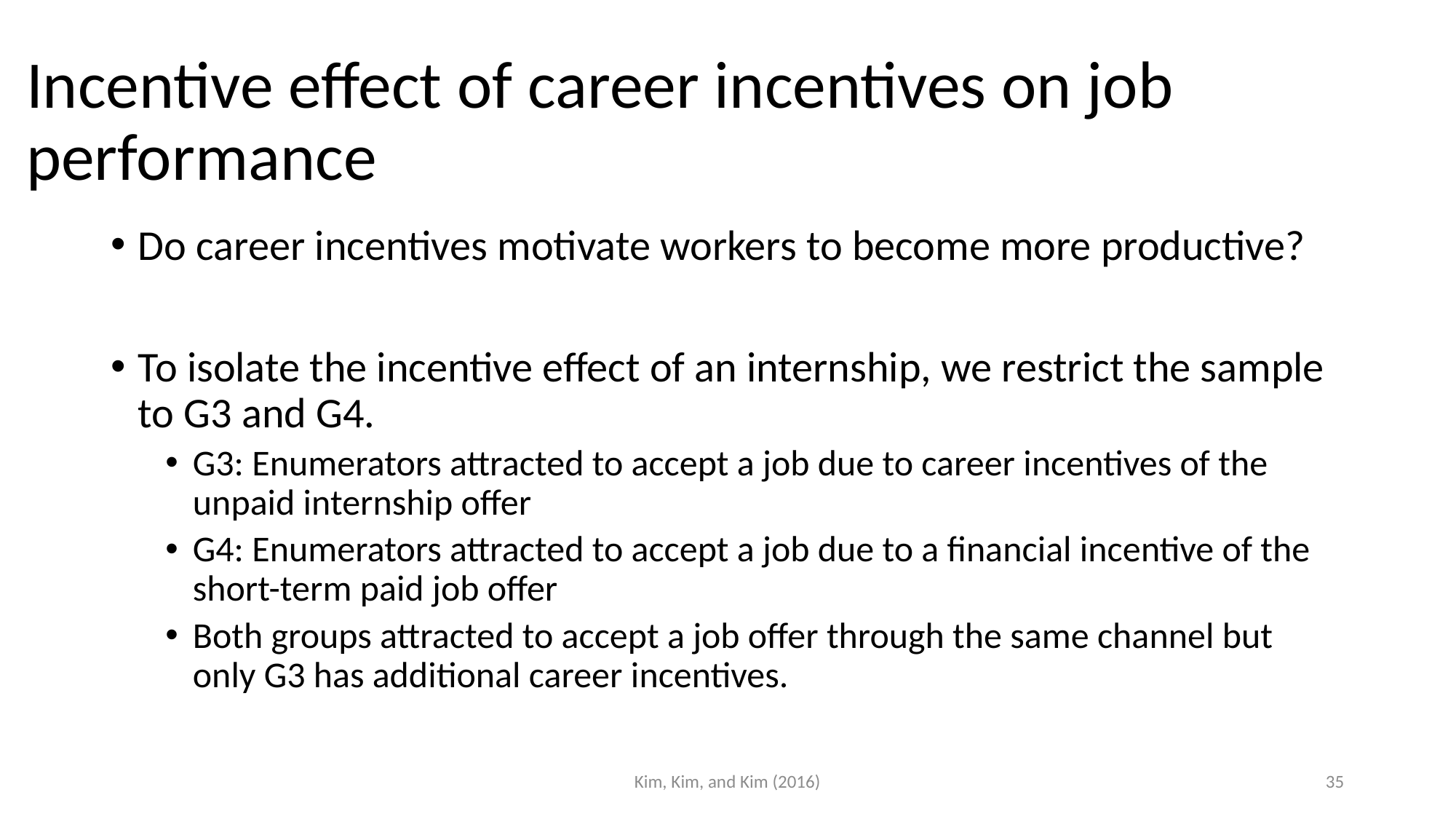

# Incentive effect of career incentives on job performance
Do career incentives motivate workers to become more productive?

To isolate the incentive effect of an internship, we restrict the sample to G3 and G4.
G3: Enumerators attracted to accept a job due to career incentives of the unpaid internship offer
G4: Enumerators attracted to accept a job due to a financial incentive of the short-term paid job offer
Both groups attracted to accept a job offer through the same channel but only G3 has additional career incentives.

Kim, Kim, and Kim (2016)
35